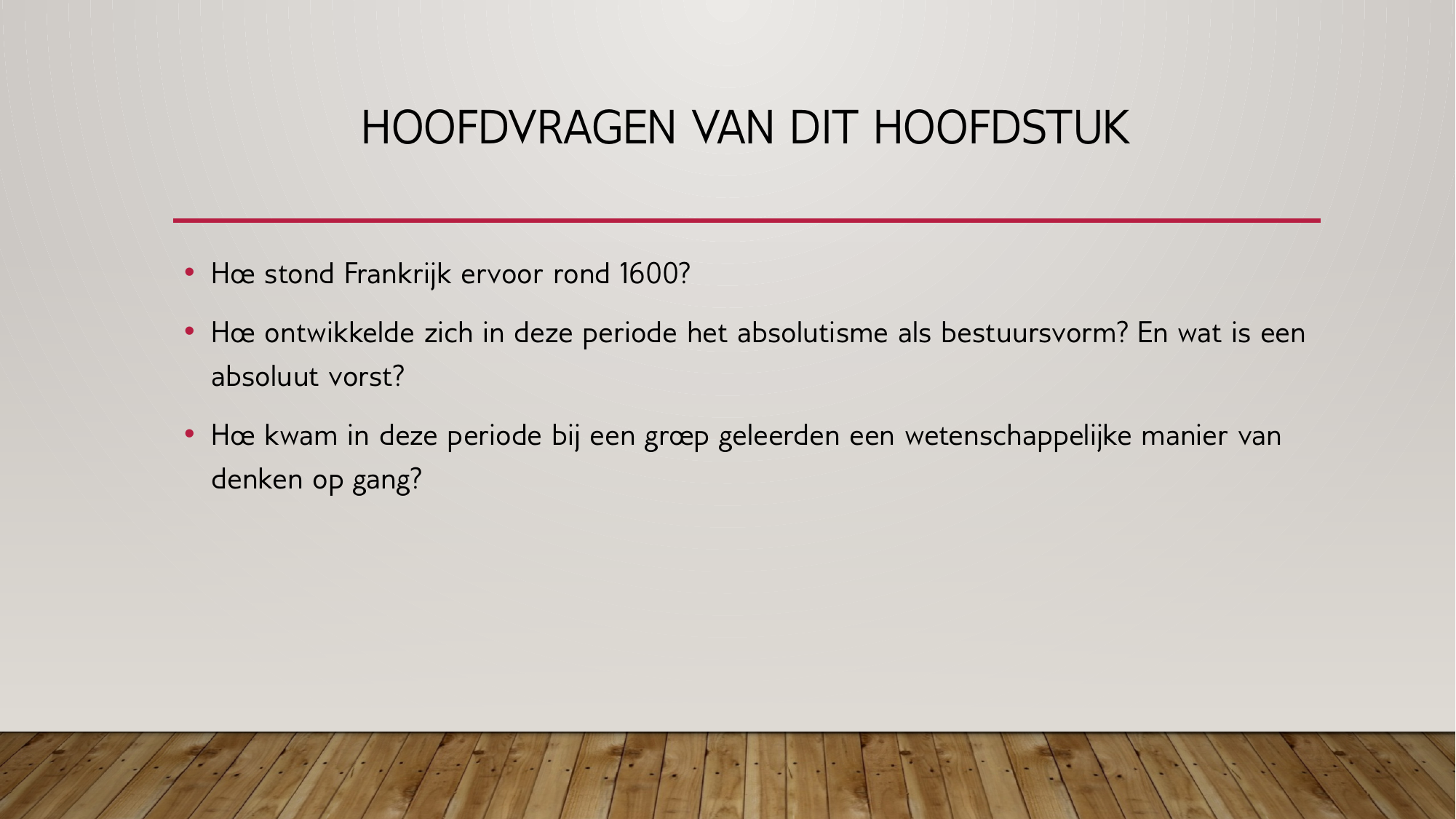

# Hoofdvragen van dit hoofdstuk
Hoe stond Frankrijk ervoor rond 1600?
Hoe ontwikkelde zich in deze periode het absolutisme als bestuursvorm? En wat is een absoluut vorst?
Hoe kwam in deze periode bij een groep geleerden een wetenschappelijke manier van denken op gang?